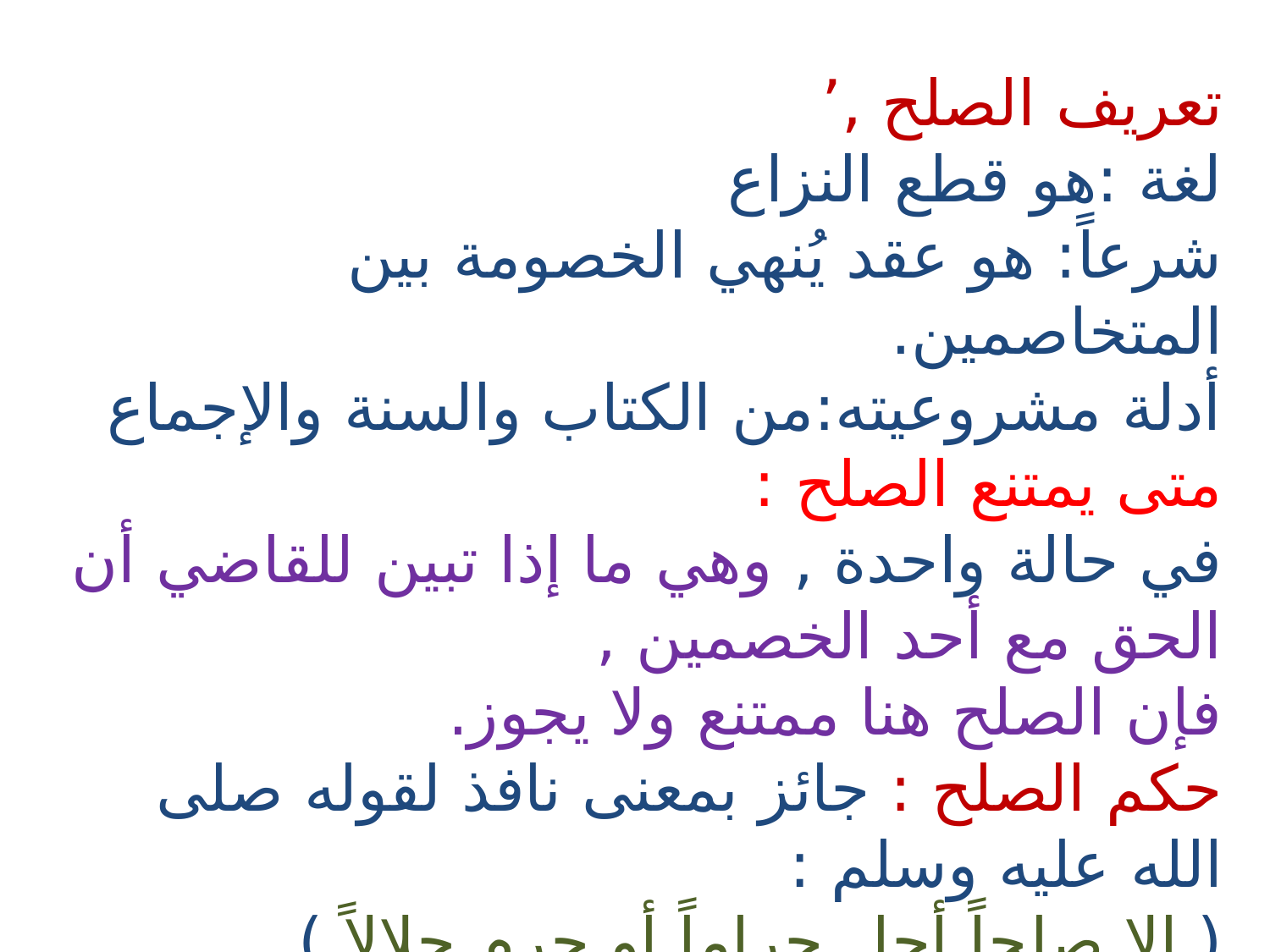

تعريف الصلح ,’
لغة :هو قطع النزاع
شرعاً: هو عقد يُنهي الخصومة بين المتخاصمين.
أدلة مشروعيته:من الكتاب والسنة والإجماع
متى يمتنع الصلح :
في حالة واحدة , وهي ما إذا تبين للقاضي أن الحق مع أحد الخصمين ,
فإن الصلح هنا ممتنع ولا يجوز.
حكم الصلح : جائز بمعنى نافذ لقوله صلى الله عليه وسلم :
( إلا صلحاً أحل حراماً أو حرم حلالاً )